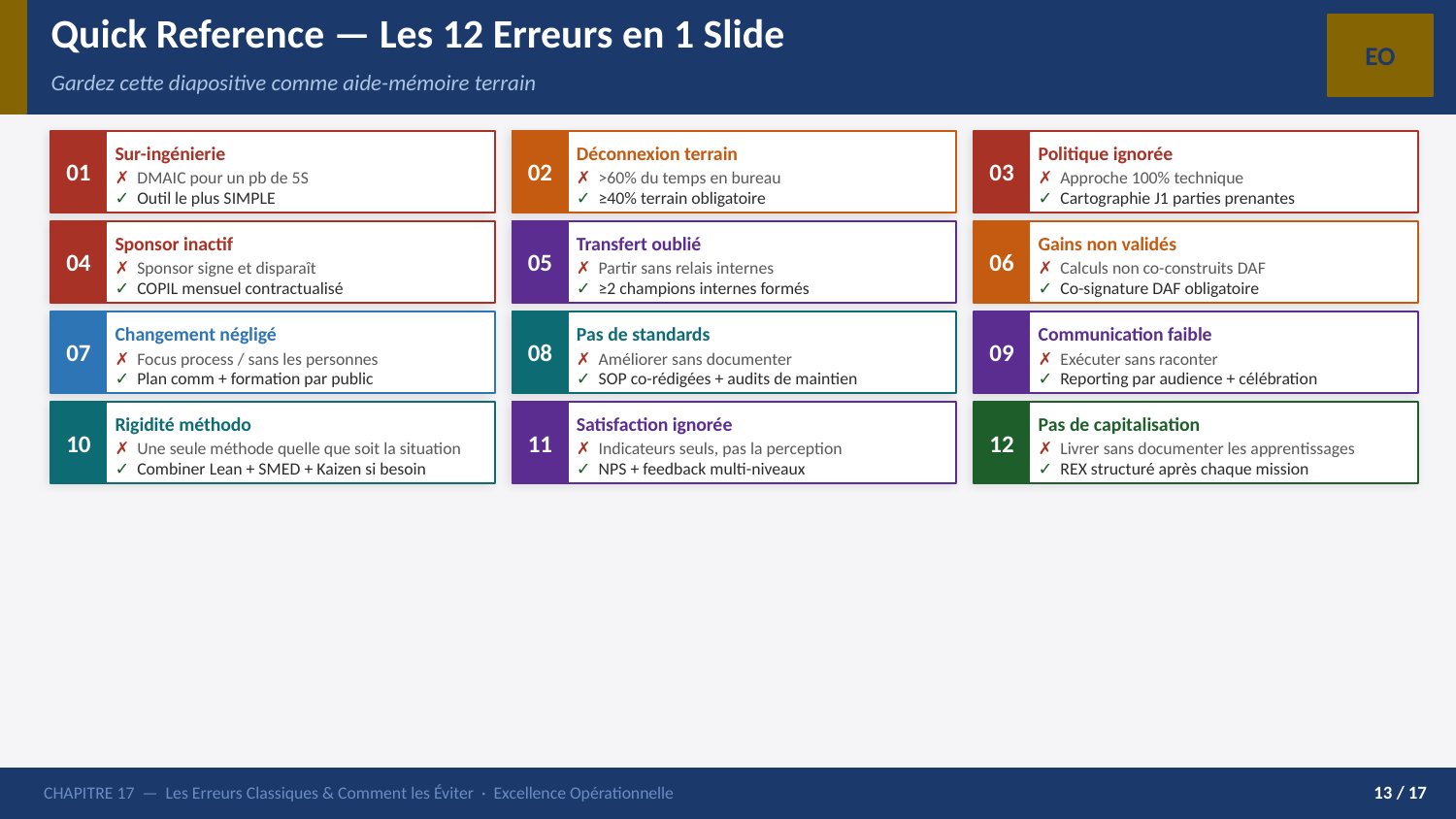

Quick Reference — Les 12 Erreurs en 1 Slide

EO
Gardez cette diapositive comme aide-mémoire terrain

01

02

03
Sur-ingénierie
Déconnexion terrain
Politique ignorée
✗  DMAIC pour un pb de 5S
✗  >60% du temps en bureau
✗  Approche 100% technique
✓  Outil le plus SIMPLE
✓  ≥40% terrain obligatoire
✓  Cartographie J1 parties prenantes

04

05

06
Sponsor inactif
Transfert oublié
Gains non validés
✗  Sponsor signe et disparaît
✗  Partir sans relais internes
✗  Calculs non co-construits DAF
✓  COPIL mensuel contractualisé
✓  ≥2 champions internes formés
✓  Co-signature DAF obligatoire

07

08

09
Changement négligé
Pas de standards
Communication faible
✗  Focus process / sans les personnes
✗  Améliorer sans documenter
✗  Exécuter sans raconter
✓  Plan comm + formation par public
✓  SOP co-rédigées + audits de maintien
✓  Reporting par audience + célébration

10

11

12
Rigidité méthodo
Satisfaction ignorée
Pas de capitalisation
✗  Une seule méthode quelle que soit la situation
✗  Indicateurs seuls, pas la perception
✗  Livrer sans documenter les apprentissages
✓  Combiner Lean + SMED + Kaizen si besoin
✓  NPS + feedback multi-niveaux
✓  REX structuré après chaque mission

CHAPITRE 17  —  Les Erreurs Classiques & Comment les Éviter  ·  Excellence Opérationnelle
13 / 17